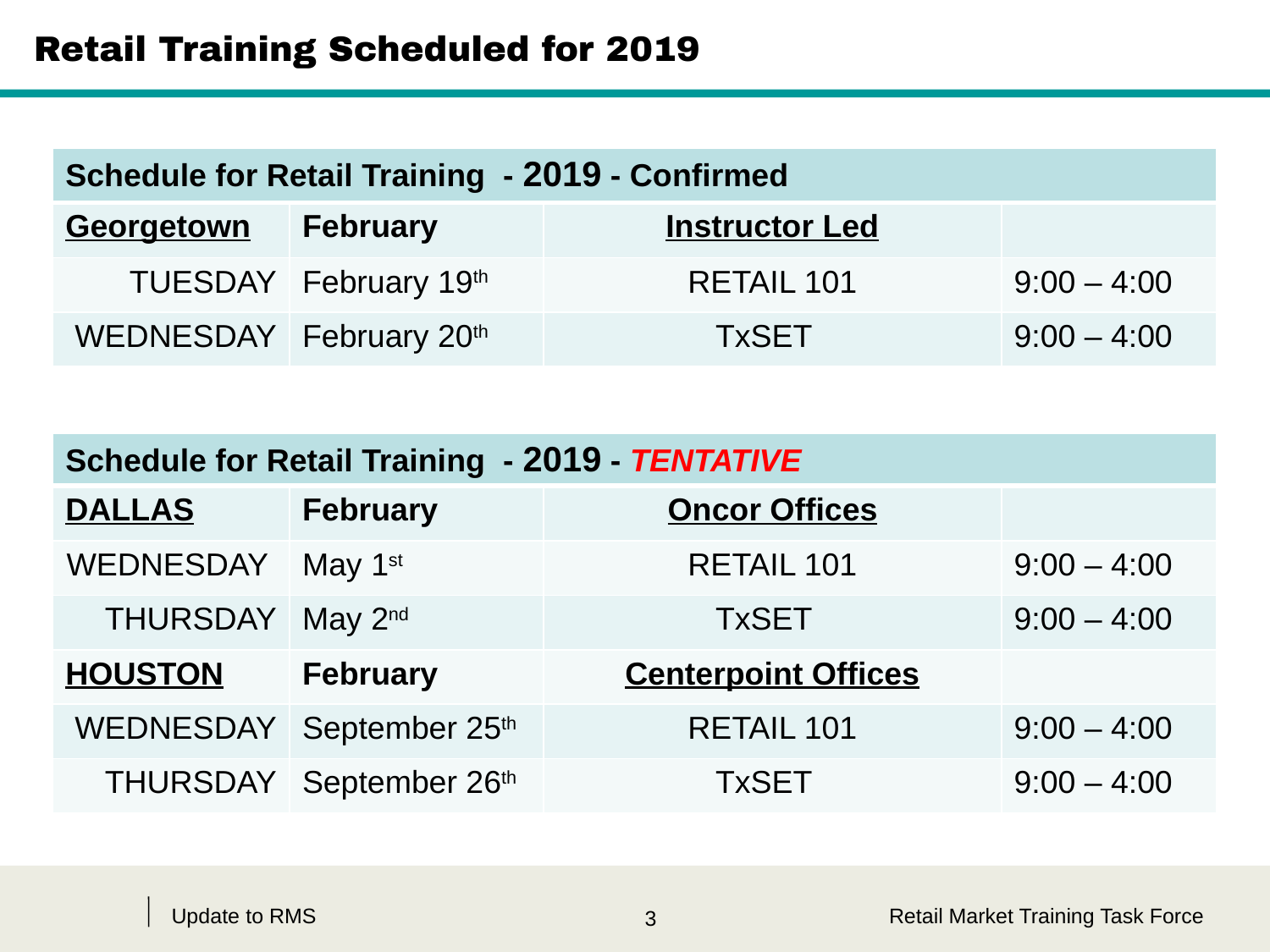

# Retail Training Scheduled for 2019
| Schedule for Retail Training - 2019 - Confirmed |  |  |  |
| --- | --- | --- | --- |
| Georgetown | February | Instructor Led |  |
| TUESDAY | February 19th | RETAIL 101 | 9:00 – 4:00 |
| WEDNESDAY | February 20th | TxSET | 9:00 – 4:00 |
| Schedule for Retail Training - 2019 - TENTATIVE |  |  |  |
| --- | --- | --- | --- |
| DALLAS | February | Oncor Offices |  |
| WEDNESDAY | May 1st | RETAIL 101 | 9:00 – 4:00 |
| THURSDAY | May 2nd | TxSET | 9:00 – 4:00 |
| HOUSTON | February | Centerpoint Offices |  |
| WEDNESDAY | September 25th | RETAIL 101 | 9:00 – 4:00 |
| THURSDAY | September 26th | TxSET | 9:00 – 4:00 |
Update to RMS
Retail Market Training Task Force